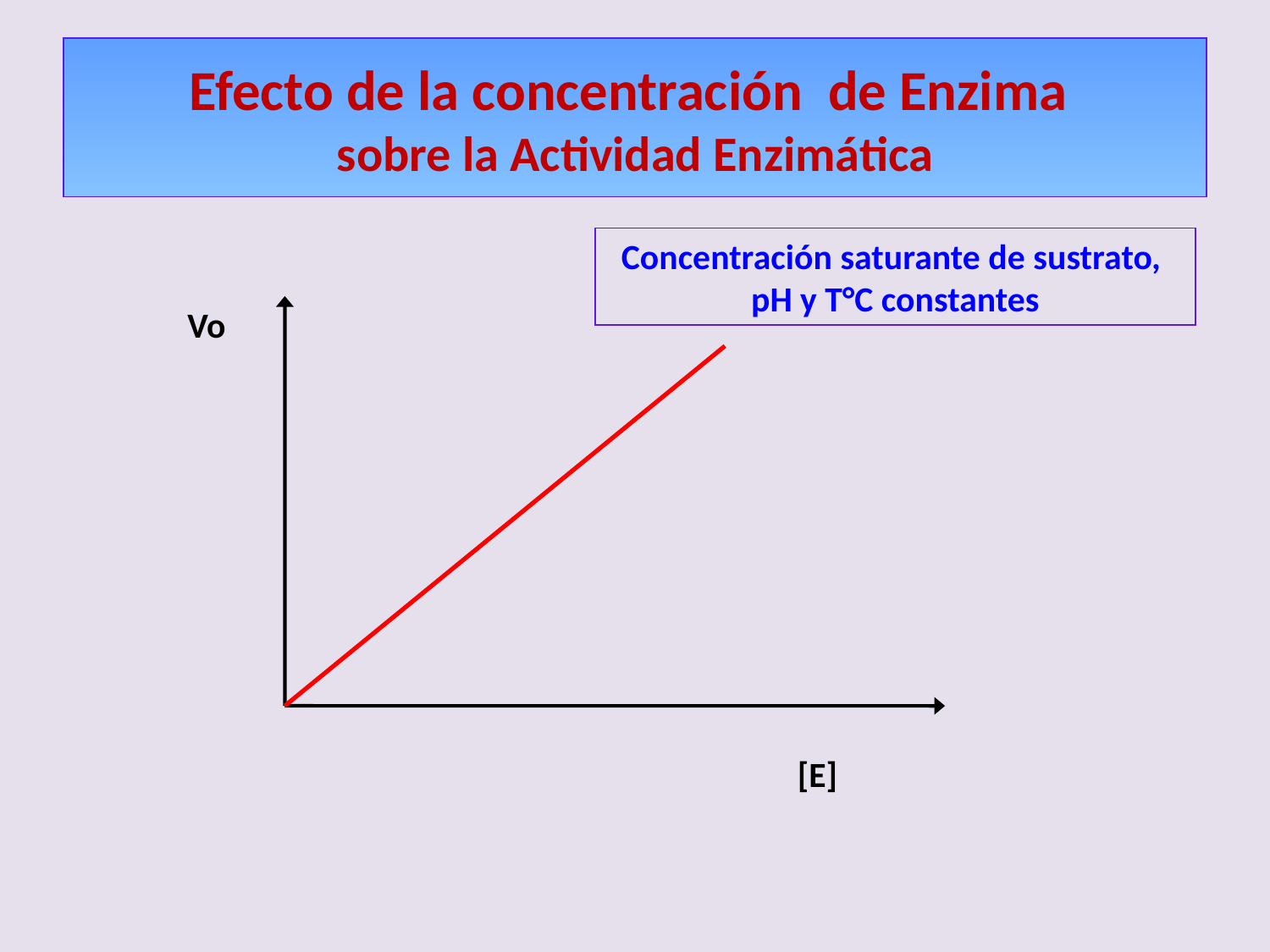

# Efecto de la concentración  de Enzima sobre la Actividad Enzimática
Concentración saturante de sustrato,  pH y T°C constantes
Vo

[E]

Se establece la relación entre
Cantidad y Actividad de enzima

Velocidad de reacción
directamente proporcional a la concentración de enzima